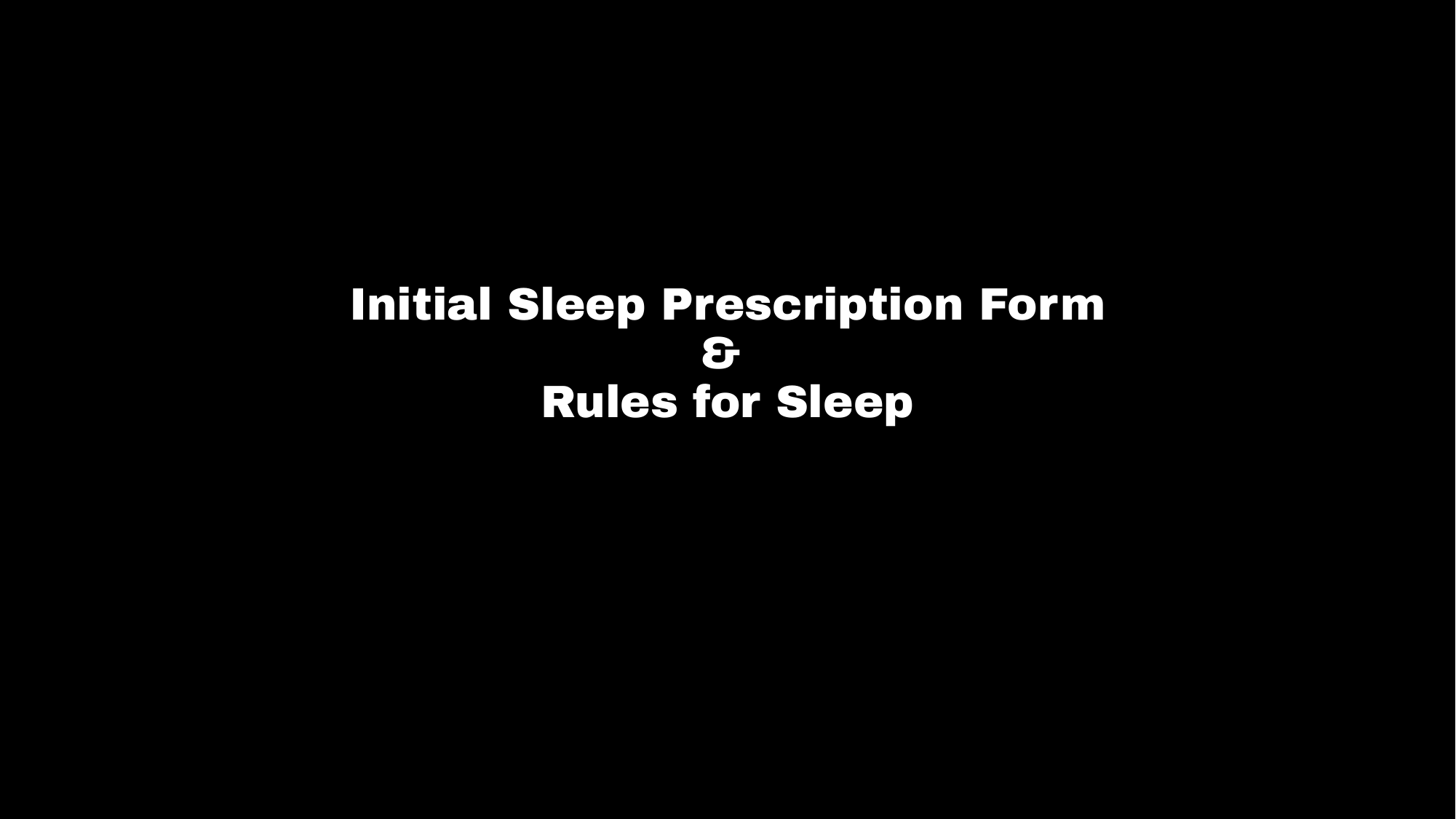

# Initial Sleep Prescription Form & Rules for Sleep